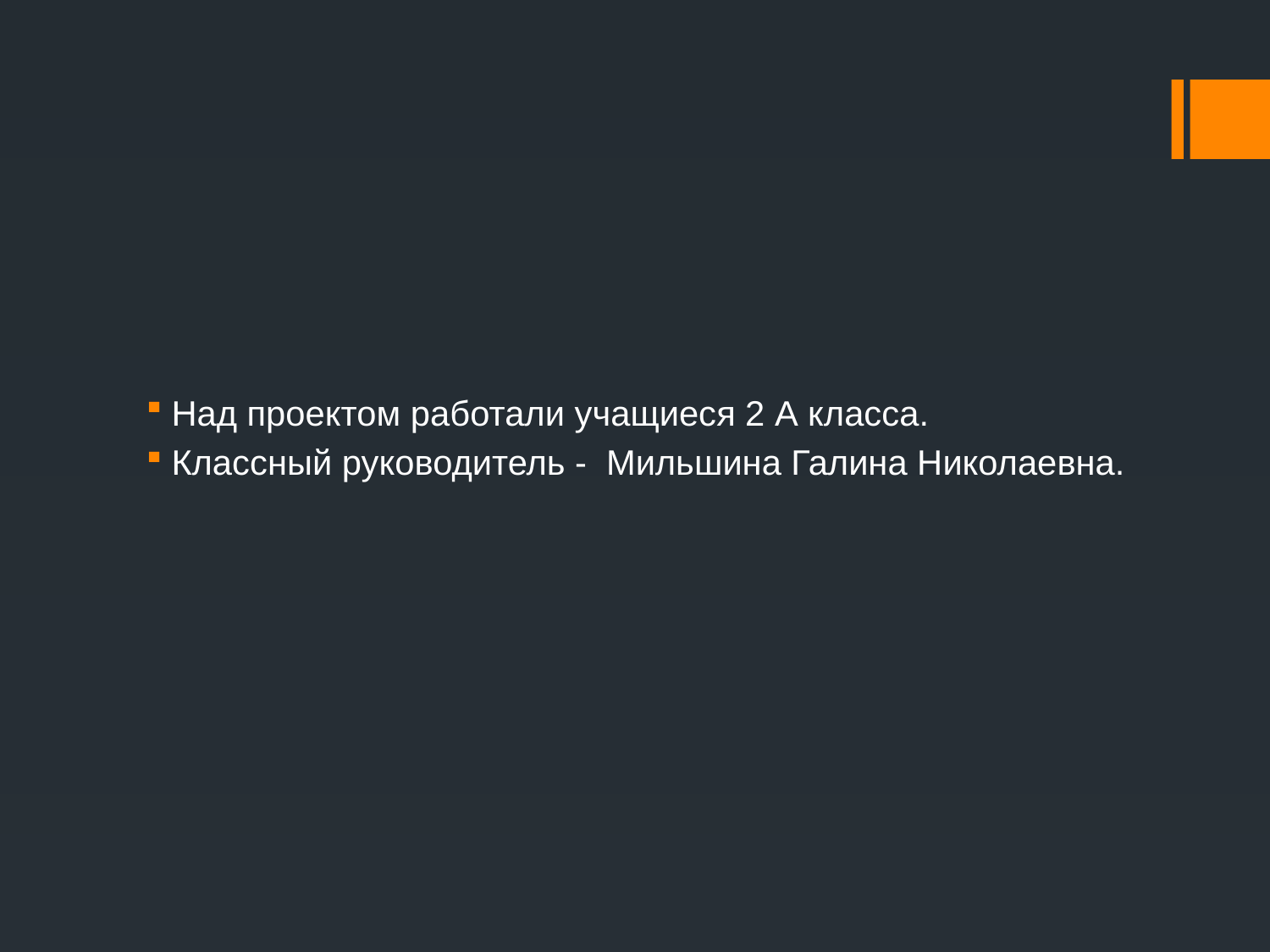

#
Над проектом работали учащиеся 2 А класса.
Классный руководитель -  Мильшина Галина Николаевна.